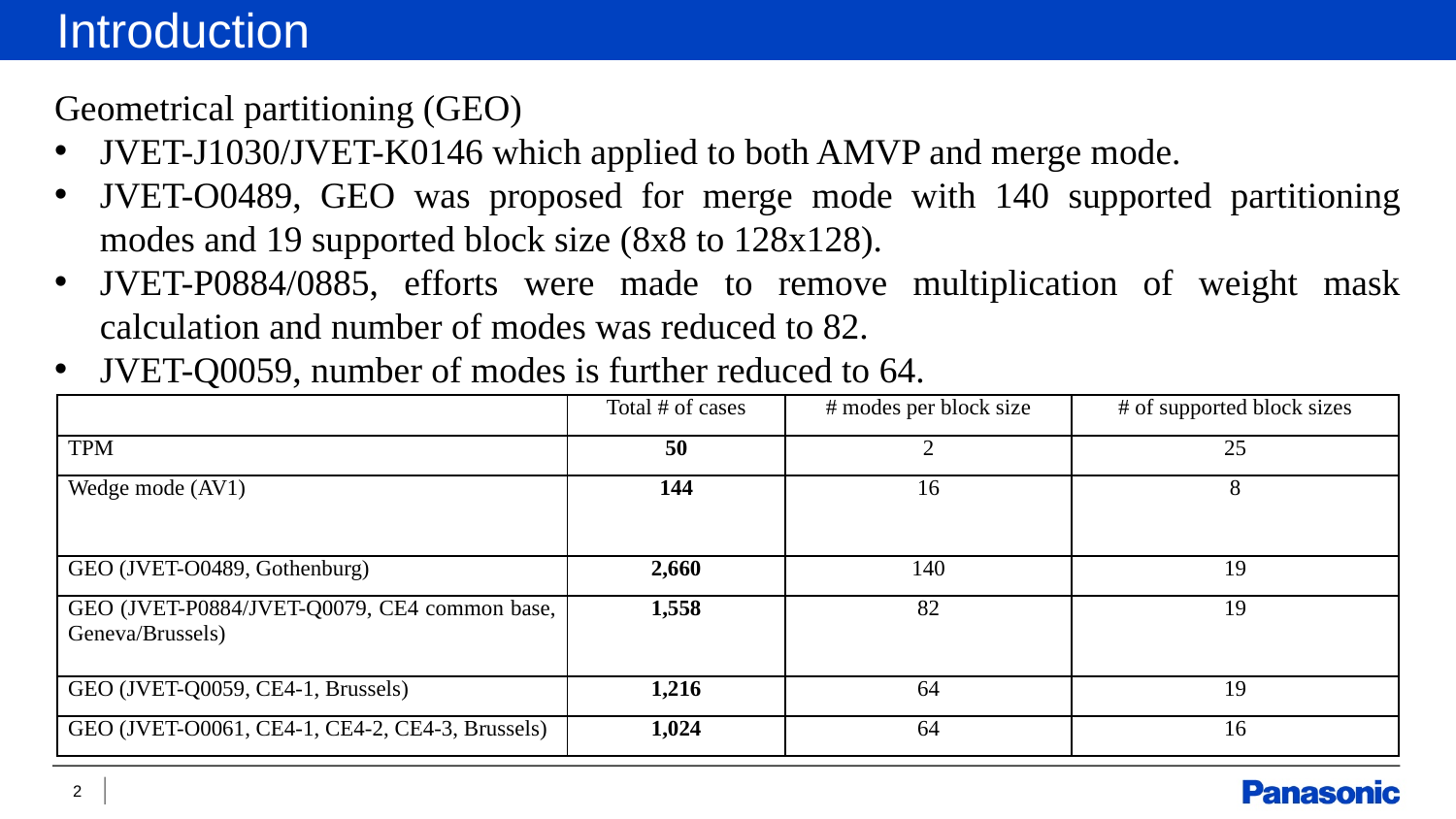

Introduction

Geometrical partitioning (GEO)
JVET-J1030/JVET-K0146 which applied to both AMVP and merge mode.
JVET-O0489, GEO was proposed for merge mode with 140 supported partitioning modes and 19 supported block size (8x8 to 128x128).
JVET-P0884/0885, efforts were made to remove multiplication of weight mask calculation and number of modes was reduced to 82.
JVET-Q0059, number of modes is further reduced to 64.
|  | Total # of cases | # modes per block size | # of supported block sizes |
| --- | --- | --- | --- |
| TPM | 50 | 2 | 25 |
| Wedge mode (AV1) | 144 | 16 | 8 |
| GEO (JVET-O0489, Gothenburg) | 2,660 | 140 | 19 |
| GEO (JVET-P0884/JVET-Q0079, CE4 common base, Geneva/Brussels) | 1,558 | 82 | 19 |
| GEO (JVET-Q0059, CE4-1, Brussels) | 1,216 | 64 | 19 |
| GEO (JVET-O0061, CE4-1, CE4-2, CE4-3, Brussels) | 1,024 | 64 | 16 |